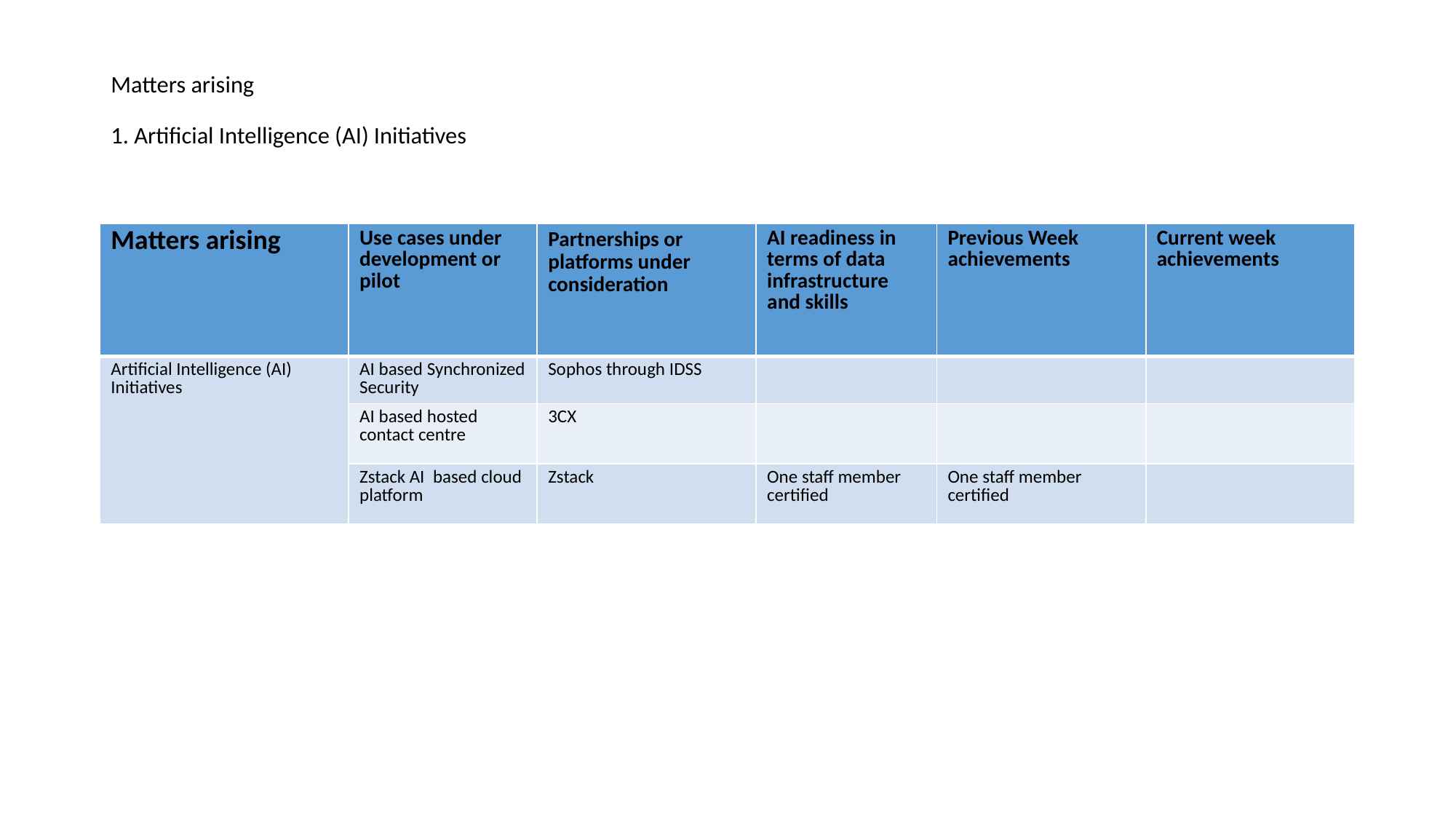

# Matters arising 1. Artificial Intelligence (AI) Initiatives
| Matters arising | Use cases under development or pilot | Partnerships or platforms under consideration | AI readiness in terms of data infrastructure and skills | Previous Week achievements | Current week achievements |
| --- | --- | --- | --- | --- | --- |
| Artificial Intelligence (AI) Initiatives | AI based Synchronized Security | Sophos through IDSS |  |  |  |
|  | AI based hosted contact centre | 3CX |  |  |  |
|  | Zstack AI based cloud platform | Zstack | One staff member certified | One staff member certified |  |